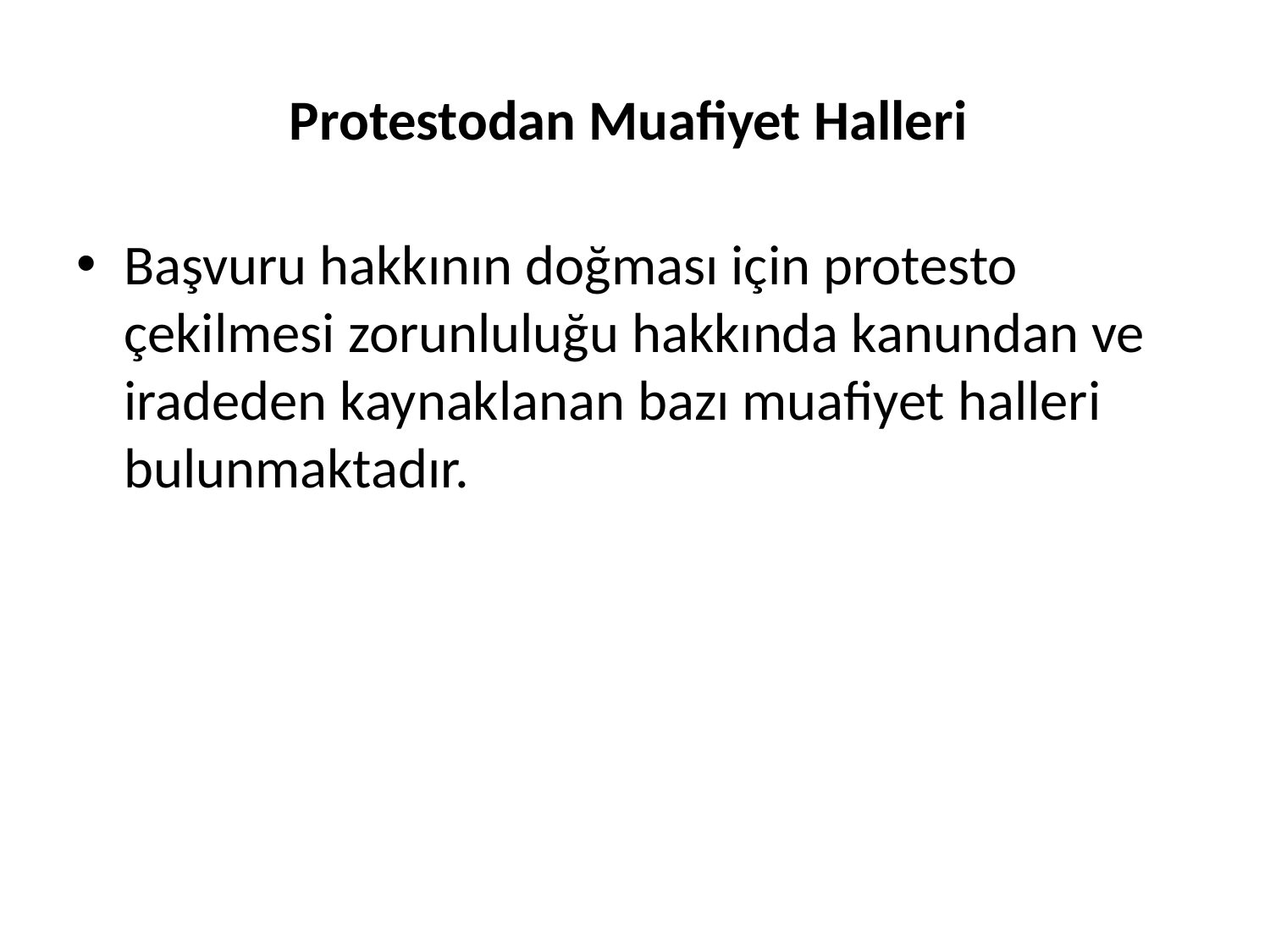

# Protestodan Muafiyet Halleri
Başvuru hakkının doğması için protesto çekilmesi zorunluluğu hakkında kanundan ve iradeden kaynaklanan bazı muafiyet halleri bulunmaktadır.